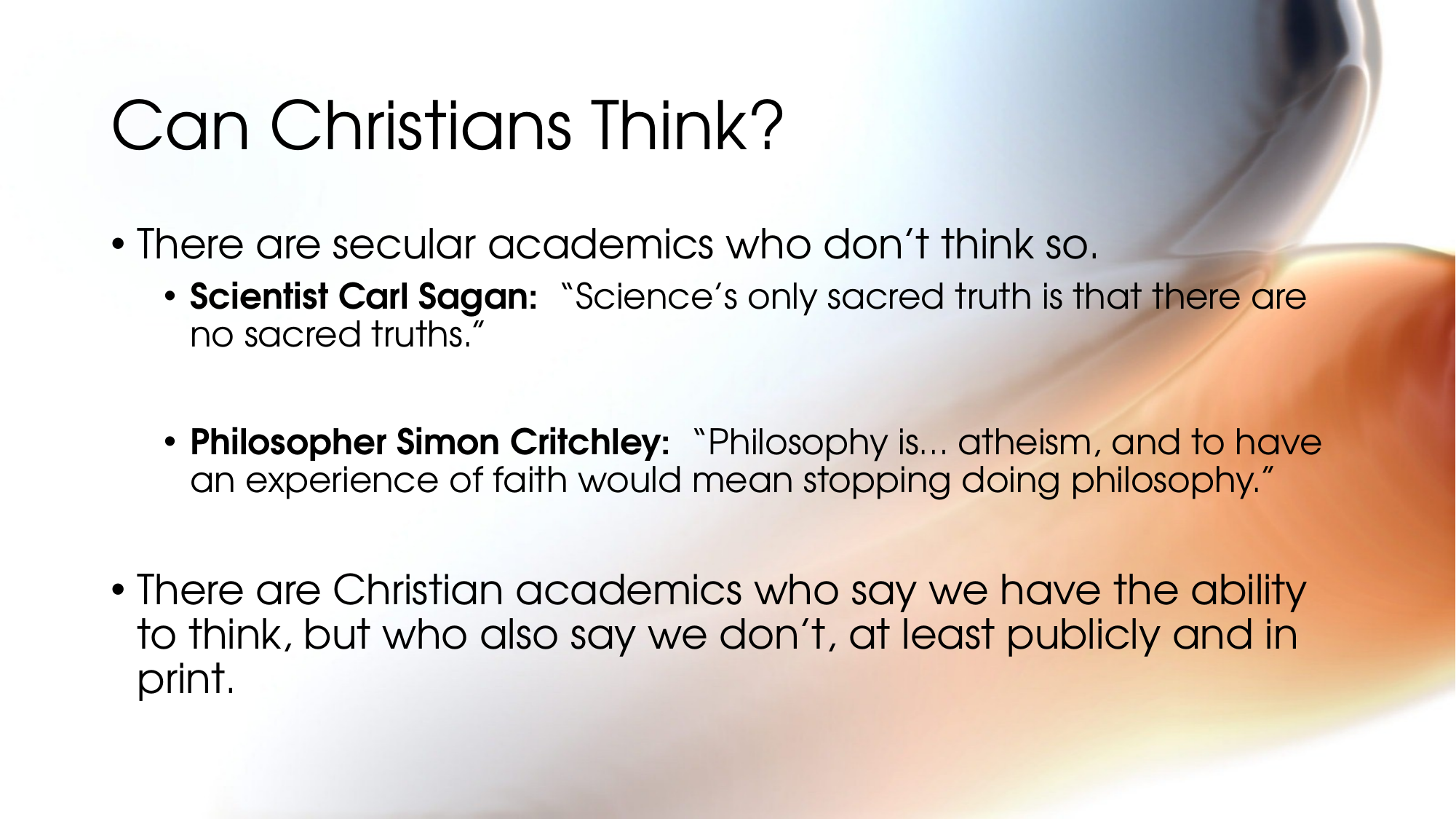

# Can Christians Think?
There are secular academics who don’t think so.
Scientist Carl Sagan:  “Science’s only sacred truth is that there are no sacred truths.”

Philosopher Simon Critchley:  “Philosophy is… atheism, and to have an experience of faith would mean stopping doing philosophy.”

There are Christian academics who say we have the ability to think, but who also say we don’t, at least publicly and in print.